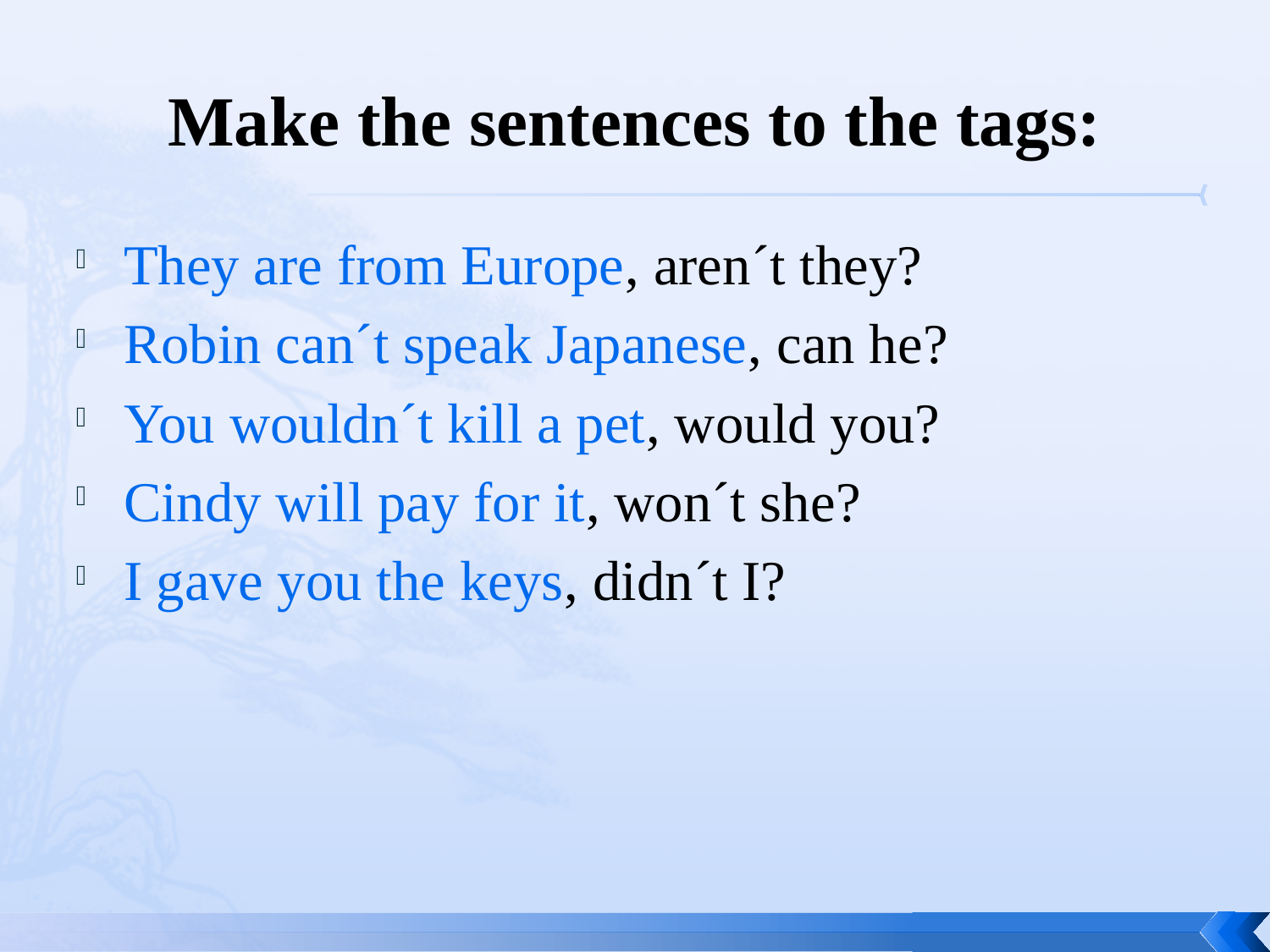

# Make the sentences to the tags:
They are from Europe, aren´t they?
Robin can´t speak Japanese, can he?
You wouldn´t kill a pet, would you?
Cindy will pay for it, won´t she?
I gave you the keys, didn´t I?